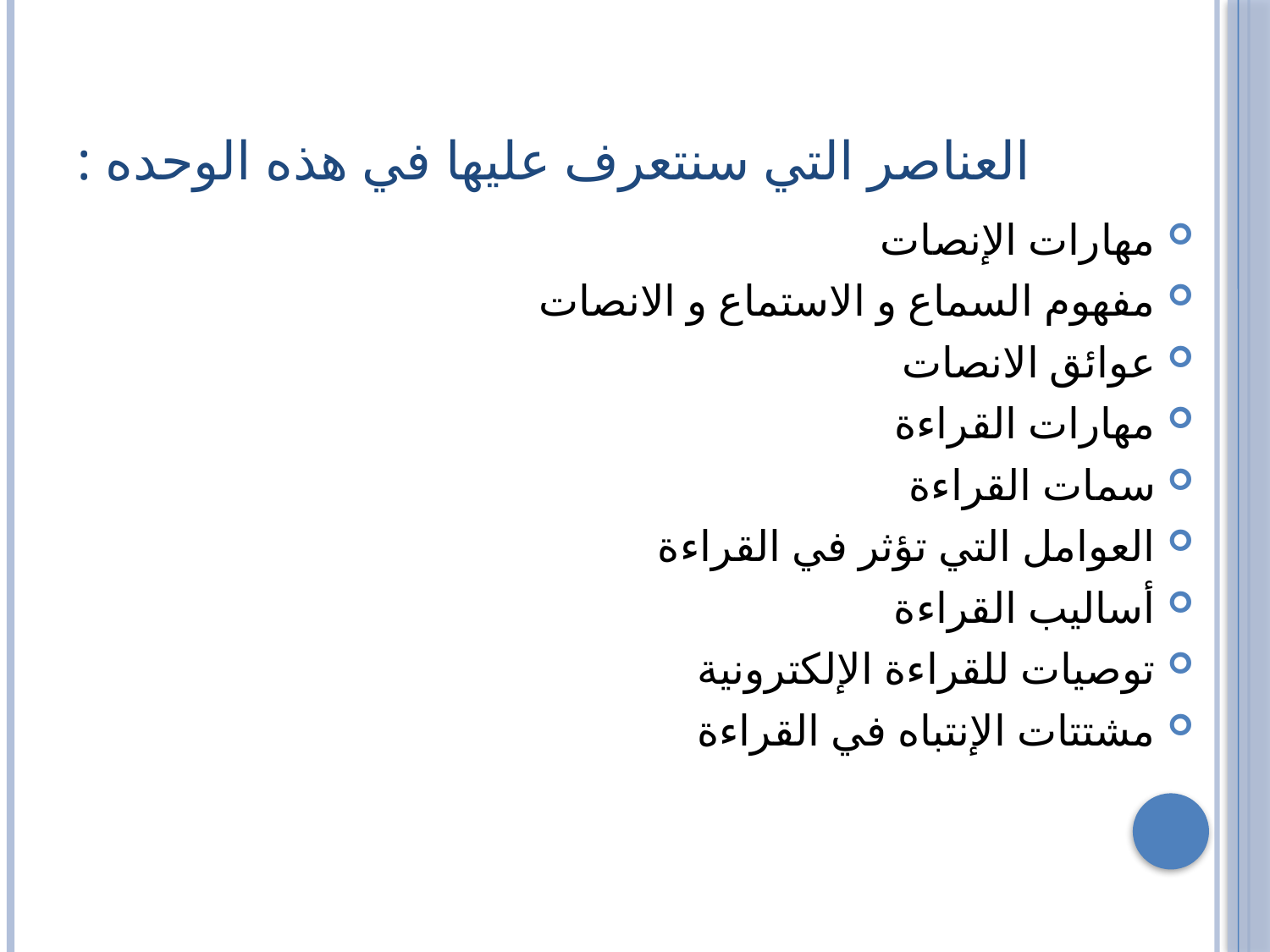

# العناصر التي سنتعرف عليها في هذه الوحده :
مهارات الإنصات
مفهوم السماع و الاستماع و الانصات
عوائق الانصات
مهارات القراءة
سمات القراءة
العوامل التي تؤثر في القراءة
أساليب القراءة
توصيات للقراءة الإلكترونية
مشتتات الإنتباه في القراءة